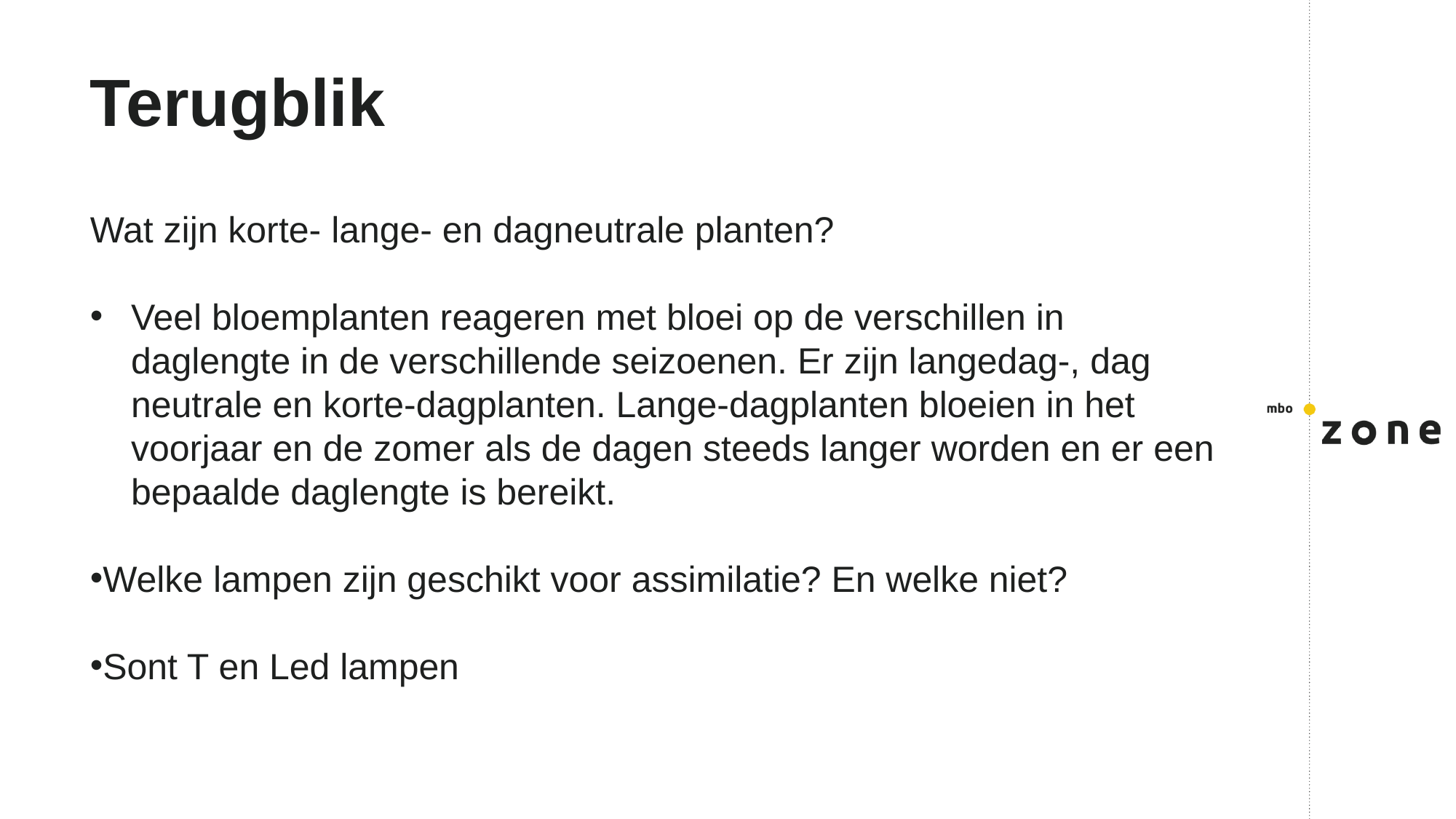

# Terugblik

Wat zijn korte- lange- en dagneutrale planten?

Veel bloemplanten reageren met bloei op de verschillen in daglengte in de verschillende seizoenen. Er zijn langedag-, dag neutrale en korte-dagplanten. Lange-dagplanten bloeien in het voorjaar en de zomer als de dagen steeds langer worden en er een bepaalde daglengte is bereikt.

Welke lampen zijn geschikt voor assimilatie? En welke niet?

Sont T en Led lampen